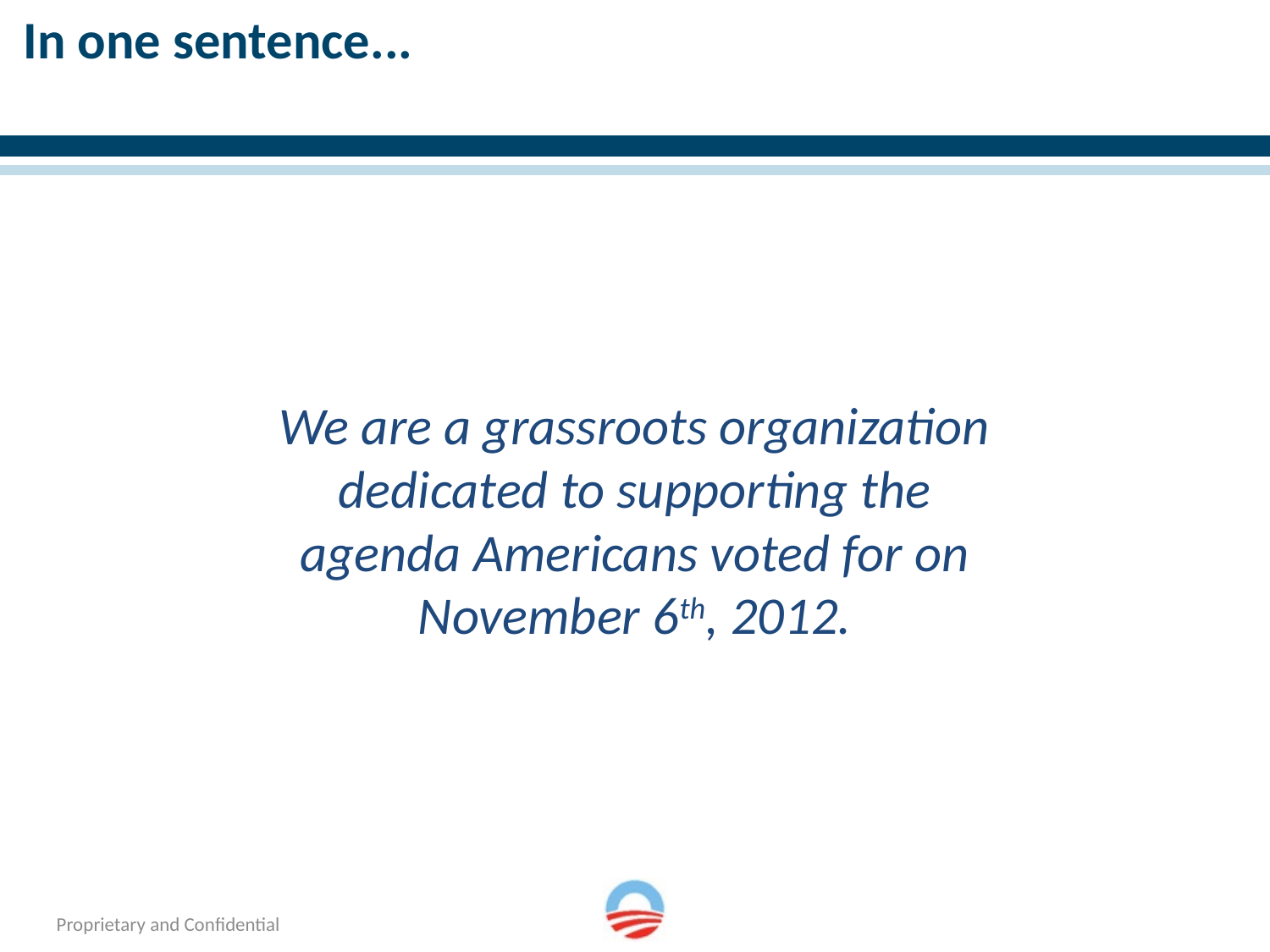

# In one sentence...
We are a grassroots organization dedicated to supporting the agenda Americans voted for on November 6th, 2012.